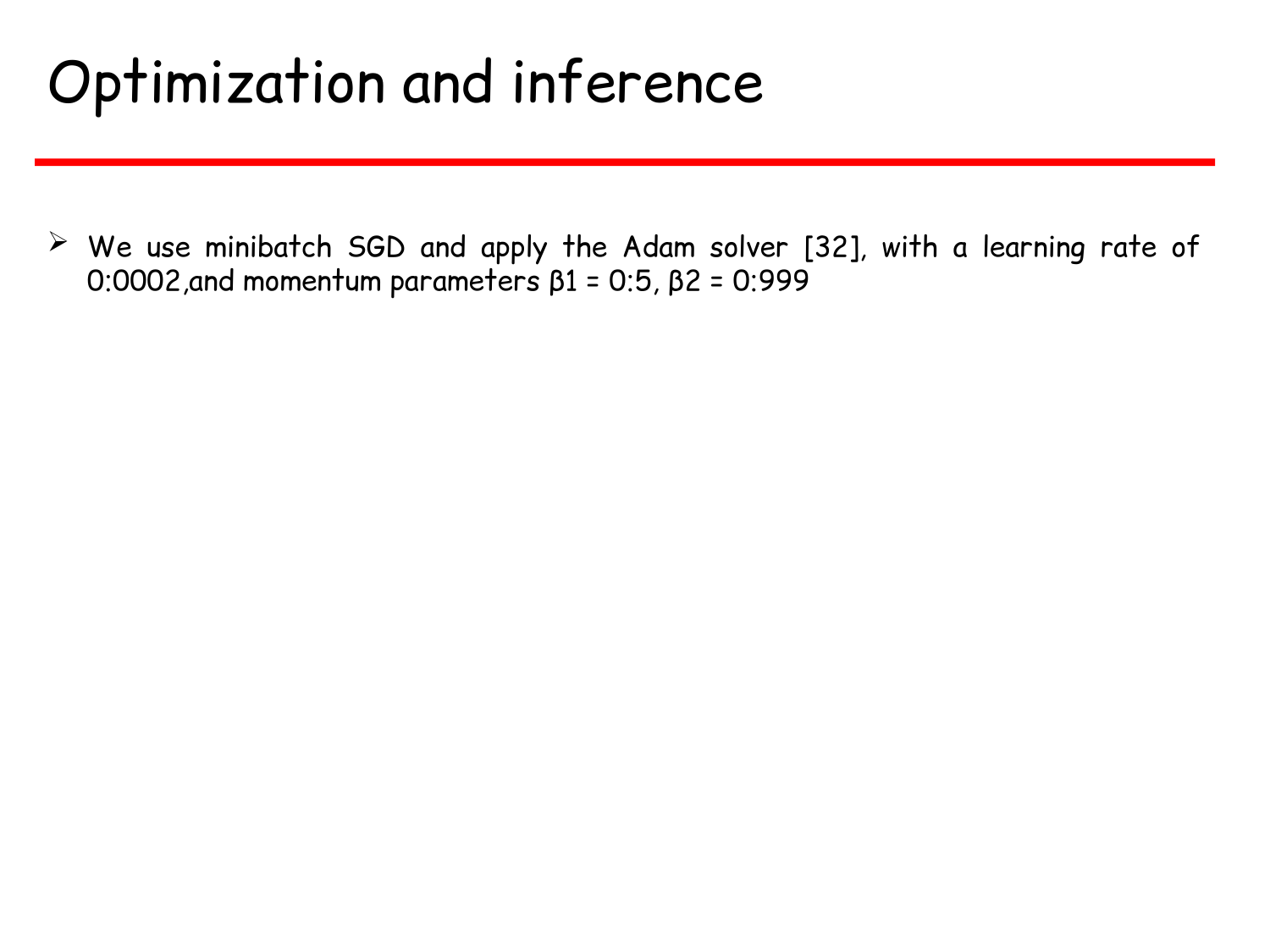

Optimization and inference

We use minibatch SGD and apply the Adam solver [32], with a learning rate of 0:0002,and momentum parameters β1 = 0:5, β2 = 0:999
12